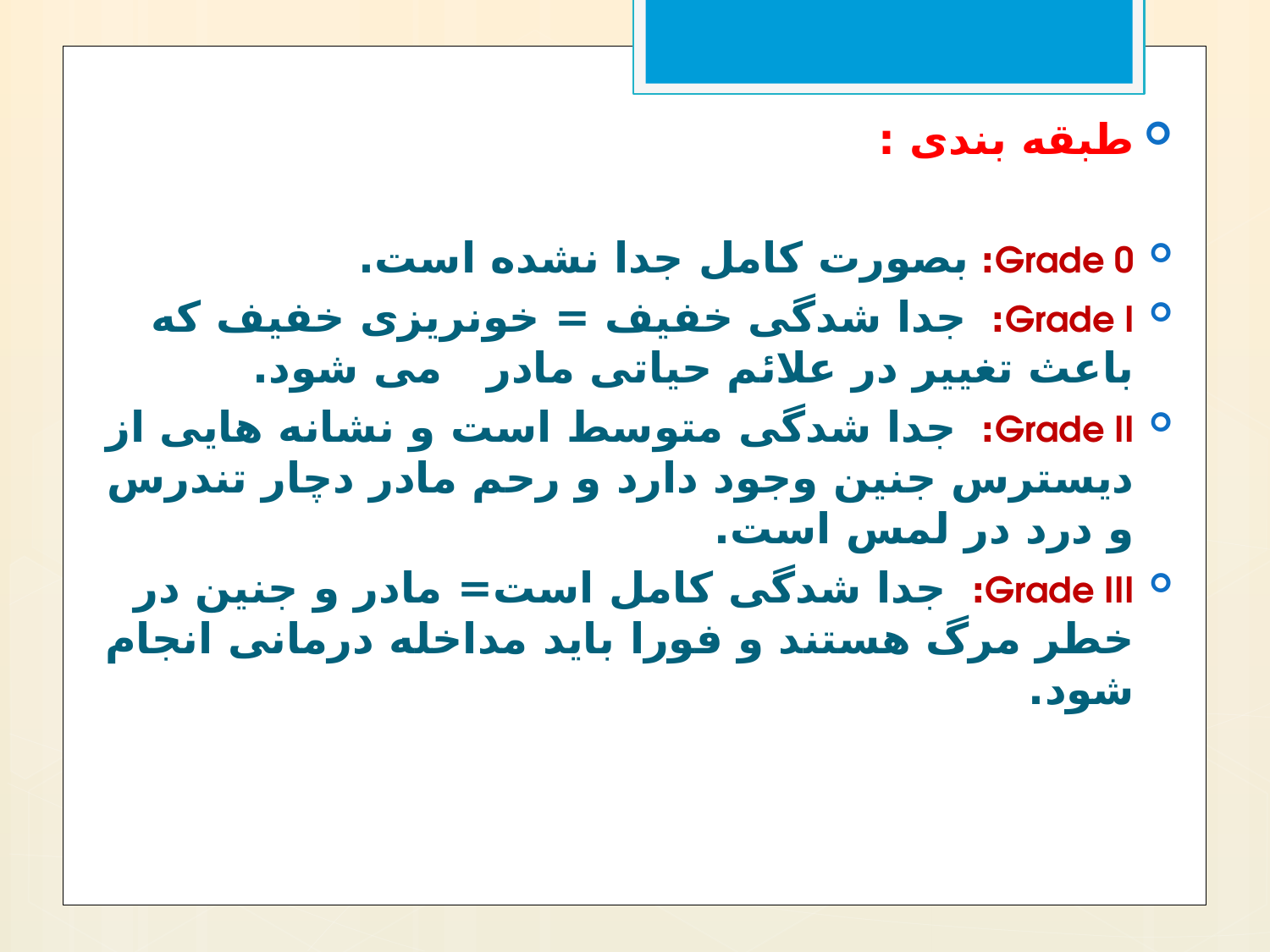

طبقه بندی :

Grade 0: بصورت کامل جدا نشده است.
Grade I:  جدا شدگی خفیف = خونریزی خفیف که باعث تغییر در علائم حیاتی مادر   می شود.
Grade II:  جدا شدگی متوسط است و نشانه هایی از دیسترس جنین وجود دارد و رحم مادر دچار تندرس و درد در لمس است.
Grade III:  جدا شدگی کامل است= مادر و جنین در خطر مرگ هستند و فورا باید مداخله درمانی انجام شود.